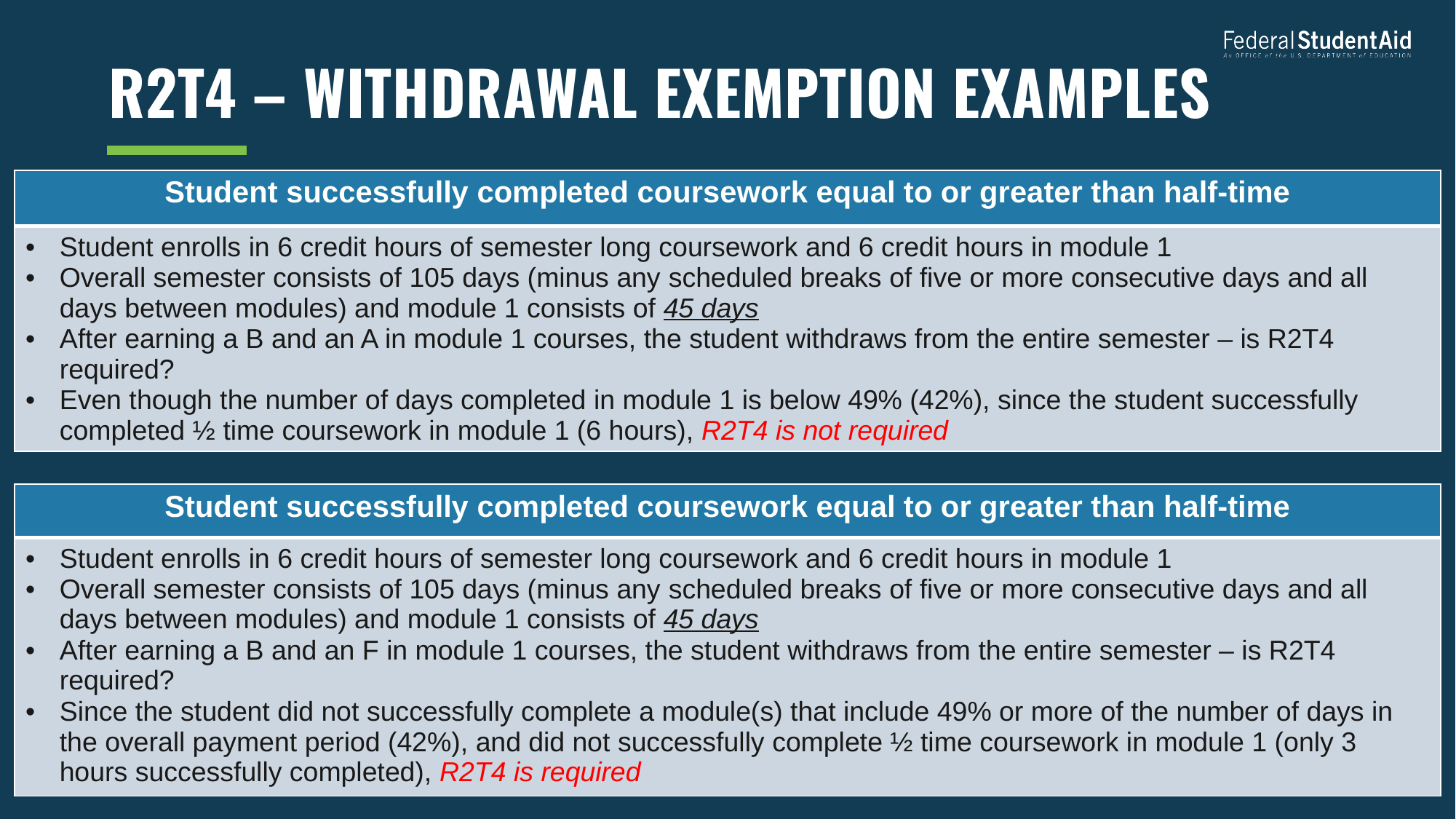

# R2T4 – Withdrawal Exemption examples
| Student successfully completed coursework equal to or greater than half-time |
| --- |
| Student enrolls in 6 credit hours of semester long coursework and 6 credit hours in module 1 Overall semester consists of 105 days (minus any scheduled breaks of five or more consecutive days and all days between modules) and module 1 consists of 45 days After earning a B and an A in module 1 courses, the student withdraws from the entire semester – is R2T4 required? Even though the number of days completed in module 1 is below 49% (42%), since the student successfully completed ½ time coursework in module 1 (6 hours), R2T4 is not required |
| Student successfully completed coursework equal to or greater than half-time |
| --- |
| Student enrolls in 6 credit hours of semester long coursework and 6 credit hours in module 1 Overall semester consists of 105 days (minus any scheduled breaks of five or more consecutive days and all days between modules) and module 1 consists of 45 days After earning a B and an F in module 1 courses, the student withdraws from the entire semester – is R2T4 required? Since the student did not successfully complete a module(s) that include 49% or more of the number of days in the overall payment period (42%), and did not successfully complete ½ time coursework in module 1 (only 3 hours successfully completed), R2T4 is required |
51